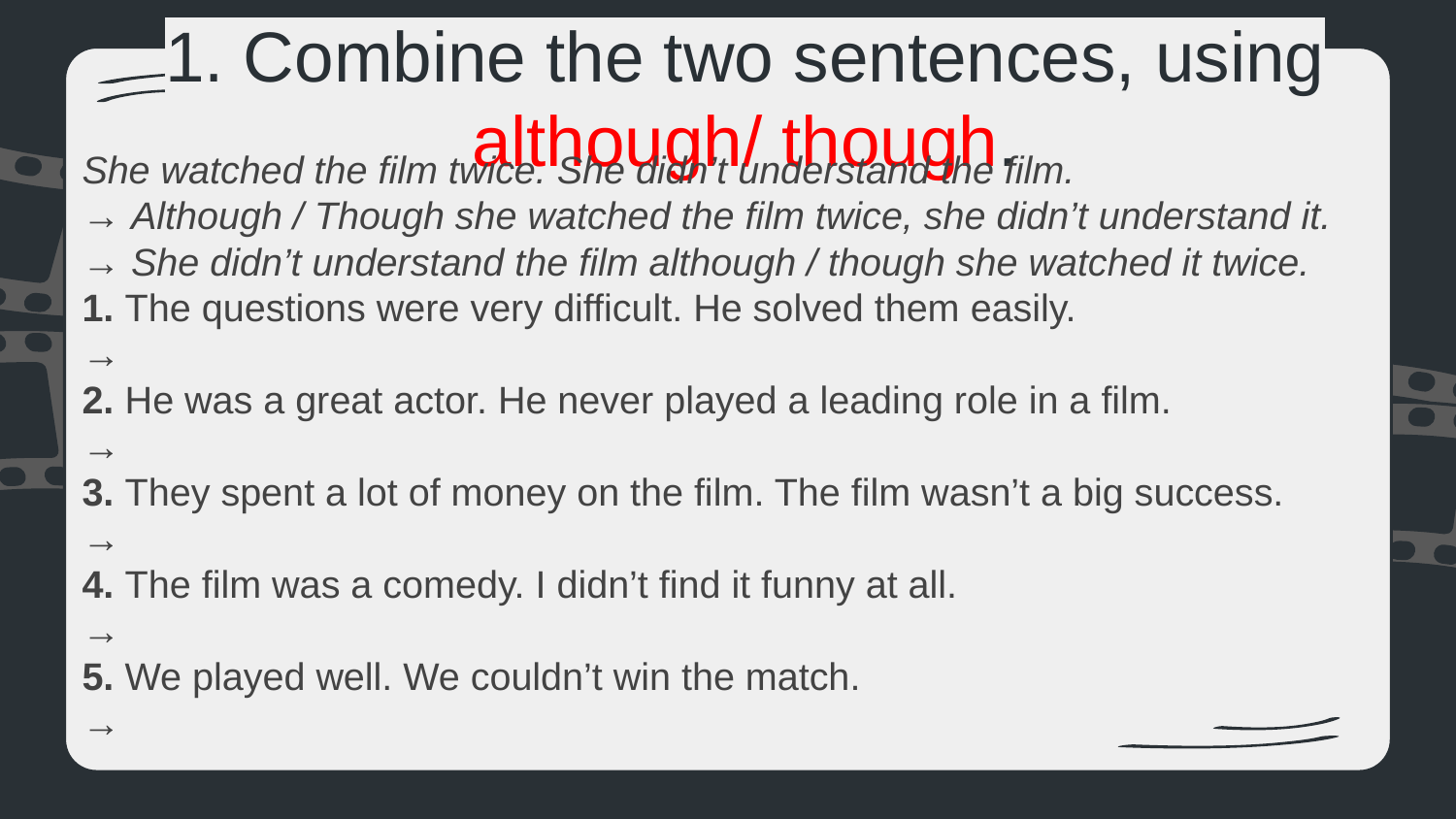

# 1. Combine the two sentences, using although/ though.
She watched the film twice. She didn’t understand the film.
→ Although / Though she watched the film twice, she didn’t understand it.
→ She didn’t understand the film although / though she watched it twice.
1. The questions were very difficult. He solved them easily.
→
2. He was a great actor. He never played a leading role in a film.
→
3. They spent a lot of money on the film. The film wasn’t a big success.
→
4. The film was a comedy. I didn’t find it funny at all.
→
5. We played well. We couldn’t win the match.
→